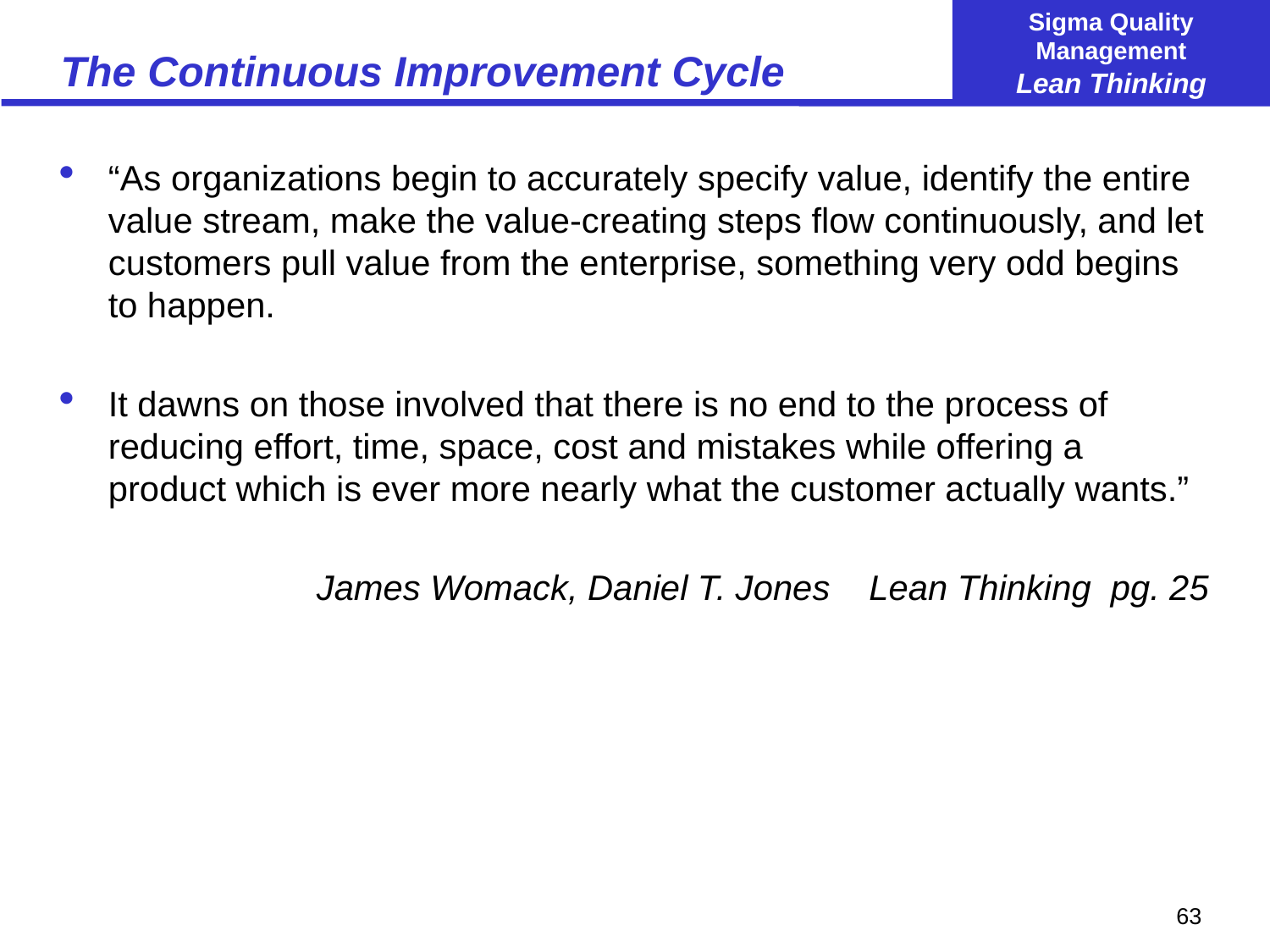

# The Continuous Improvement Cycle
“As organizations begin to accurately specify value, identify the entire value stream, make the value-creating steps flow continuously, and let customers pull value from the enterprise, something very odd begins to happen.

It dawns on those involved that there is no end to the process of reducing effort, time, space, cost and mistakes while offering a product which is ever more nearly what the customer actually wants.”

James Womack, Daniel T. Jones    Lean Thinking  pg. 25